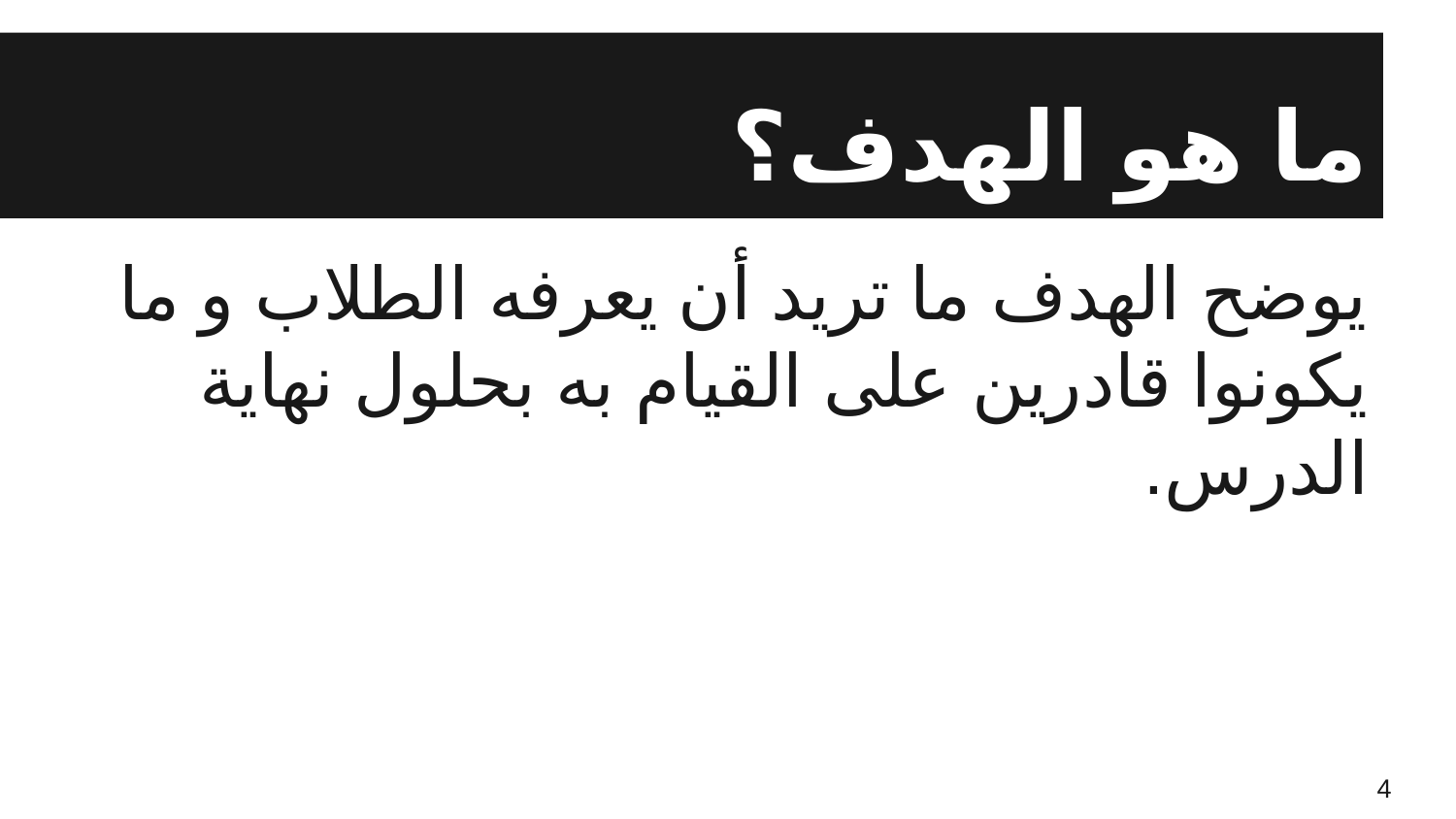

# ما هو الهدف؟
يوضح الهدف ما تريد أن يعرفه الطلاب و ما يكونوا قادرين على القيام به بحلول نهاية الدرس.

4